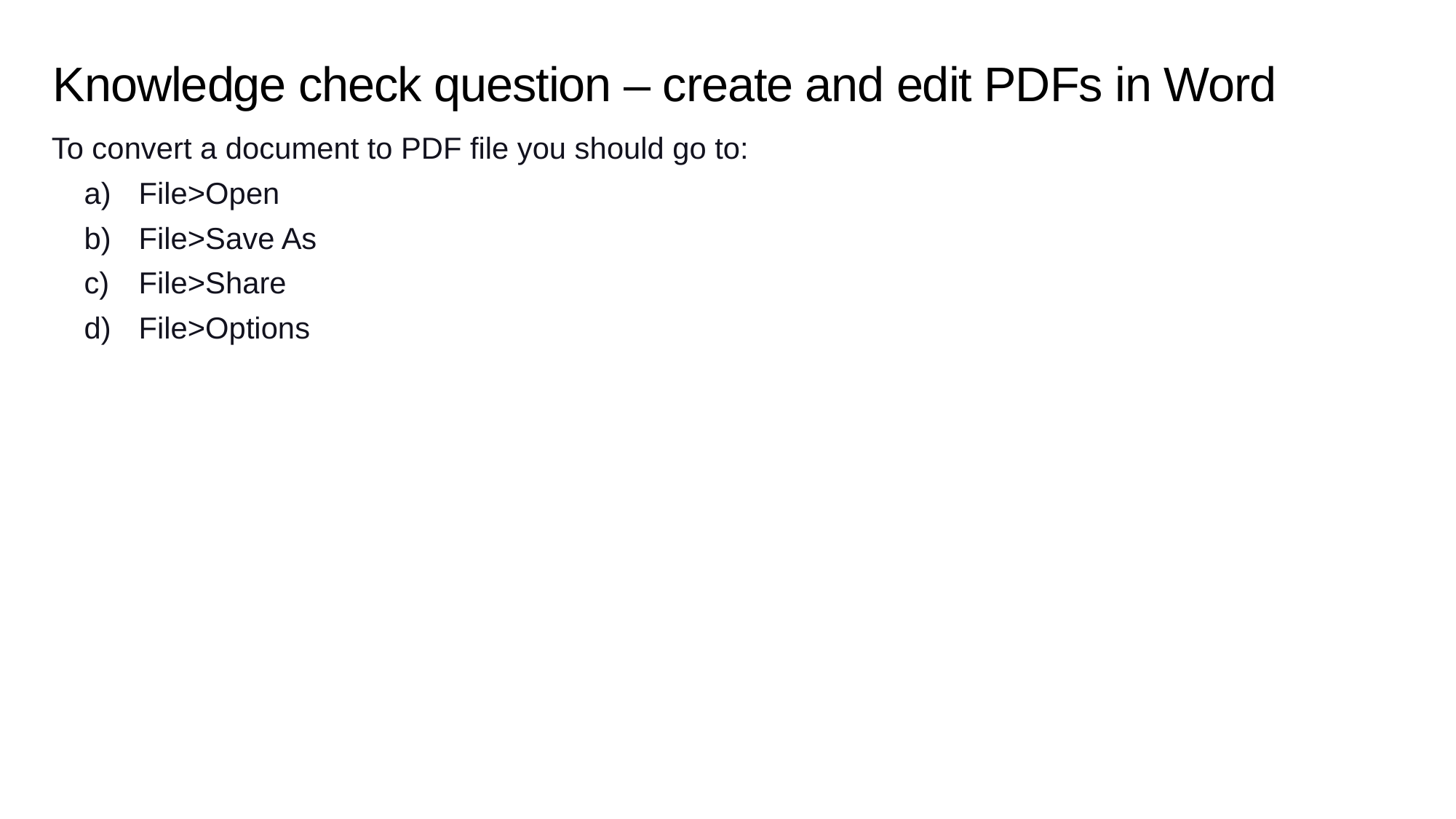

# Knowledge check question – create and edit PDFs in Word
To convert a document to PDF file you should go to:
File>Open
File>Save As
File>Share
File>Options